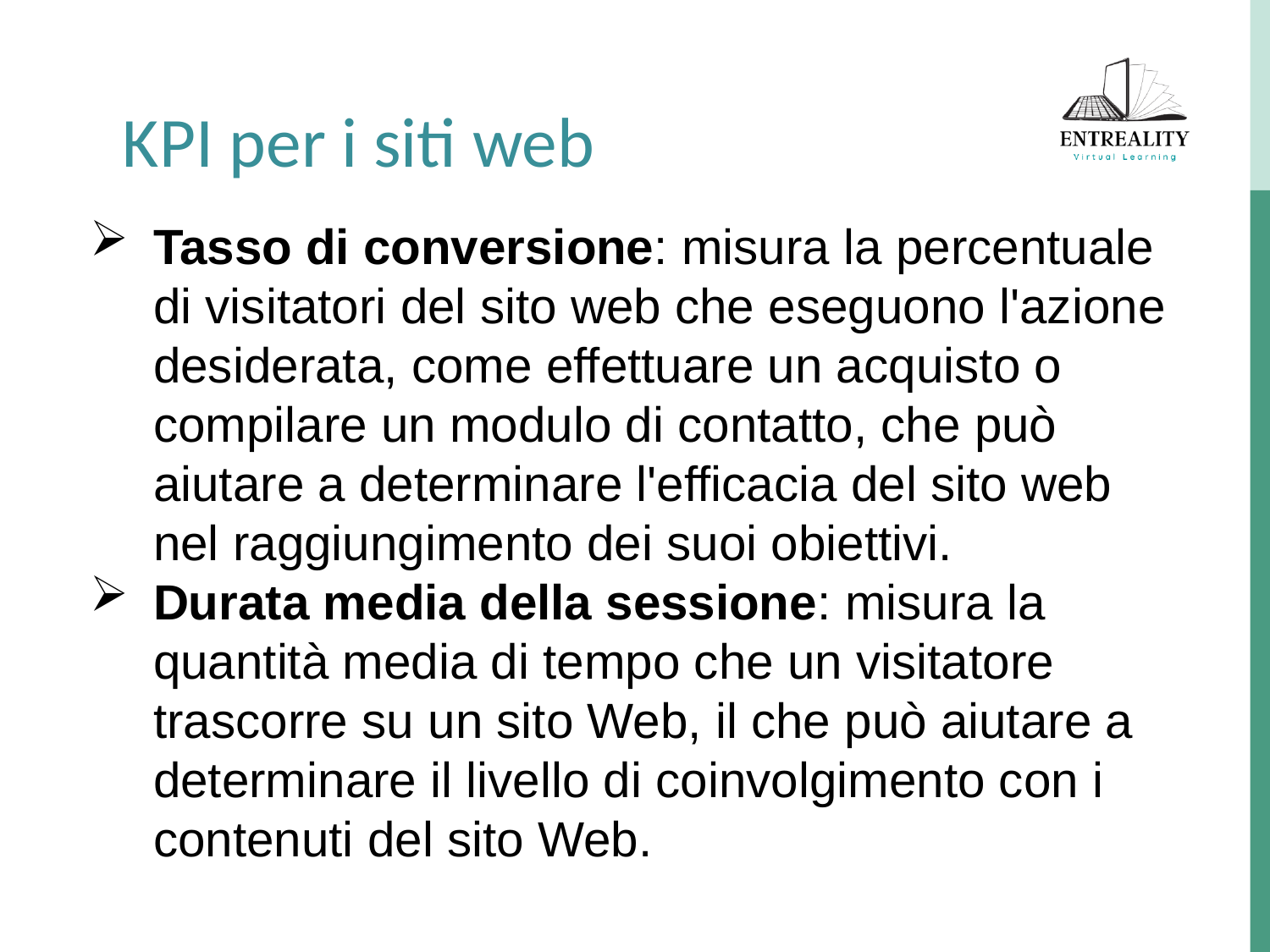

KPI per i siti web
Tasso di conversione: misura la percentuale di visitatori del sito web che eseguono l'azione desiderata, come effettuare un acquisto o compilare un modulo di contatto, che può aiutare a determinare l'efficacia del sito web nel raggiungimento dei suoi obiettivi.
Durata media della sessione: misura la quantità media di tempo che un visitatore trascorre su un sito Web, il che può aiutare a determinare il livello di coinvolgimento con i contenuti del sito Web.